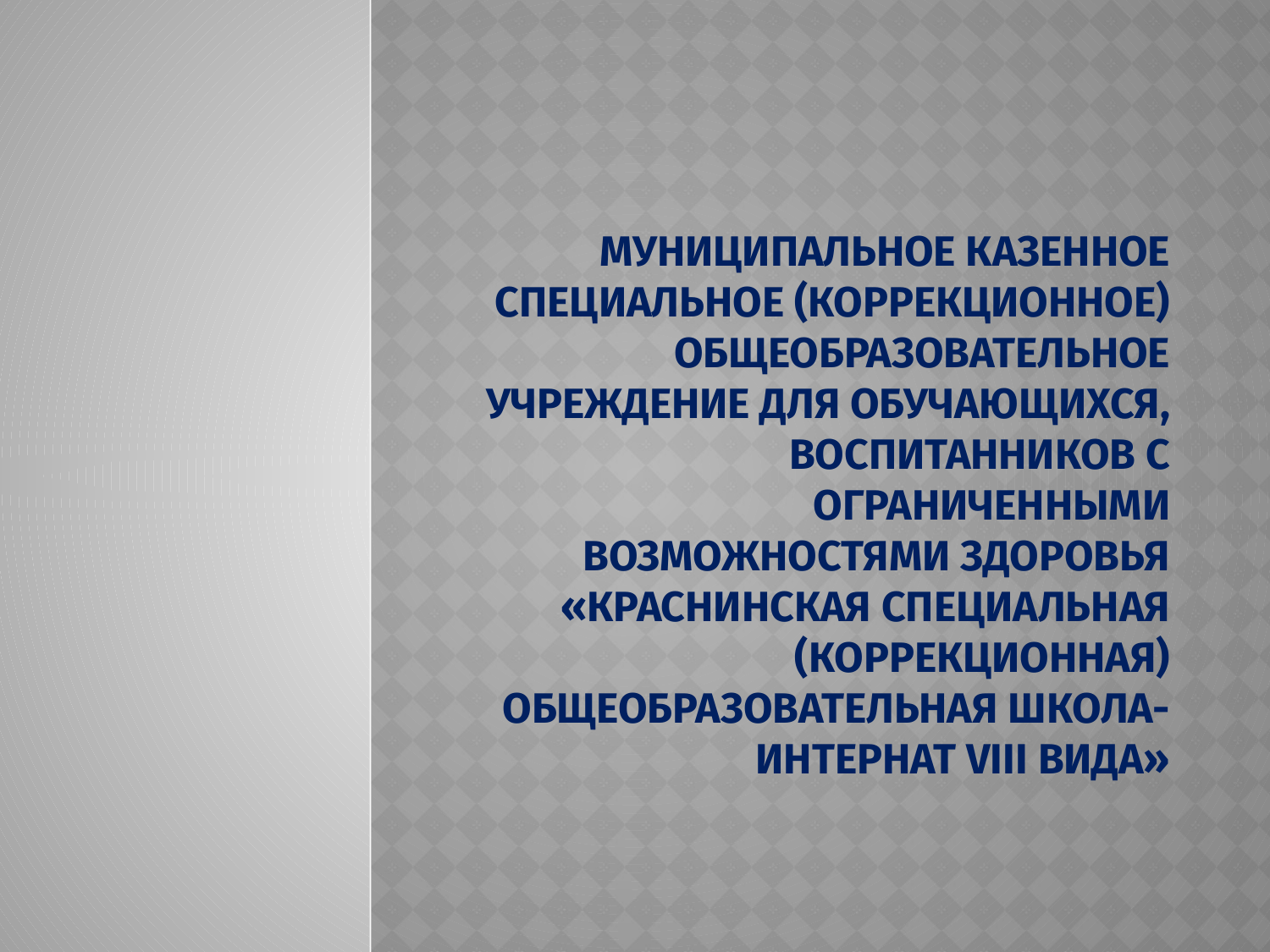

# Муниципальное казенное специальное (коррекционное) общеобразовательное учреждение для обучающихся, воспитанников с ограниченными возможностями здоровья «Краснинская специальная (коррекционная) общеобразовательная школа-интернат VIII вида»